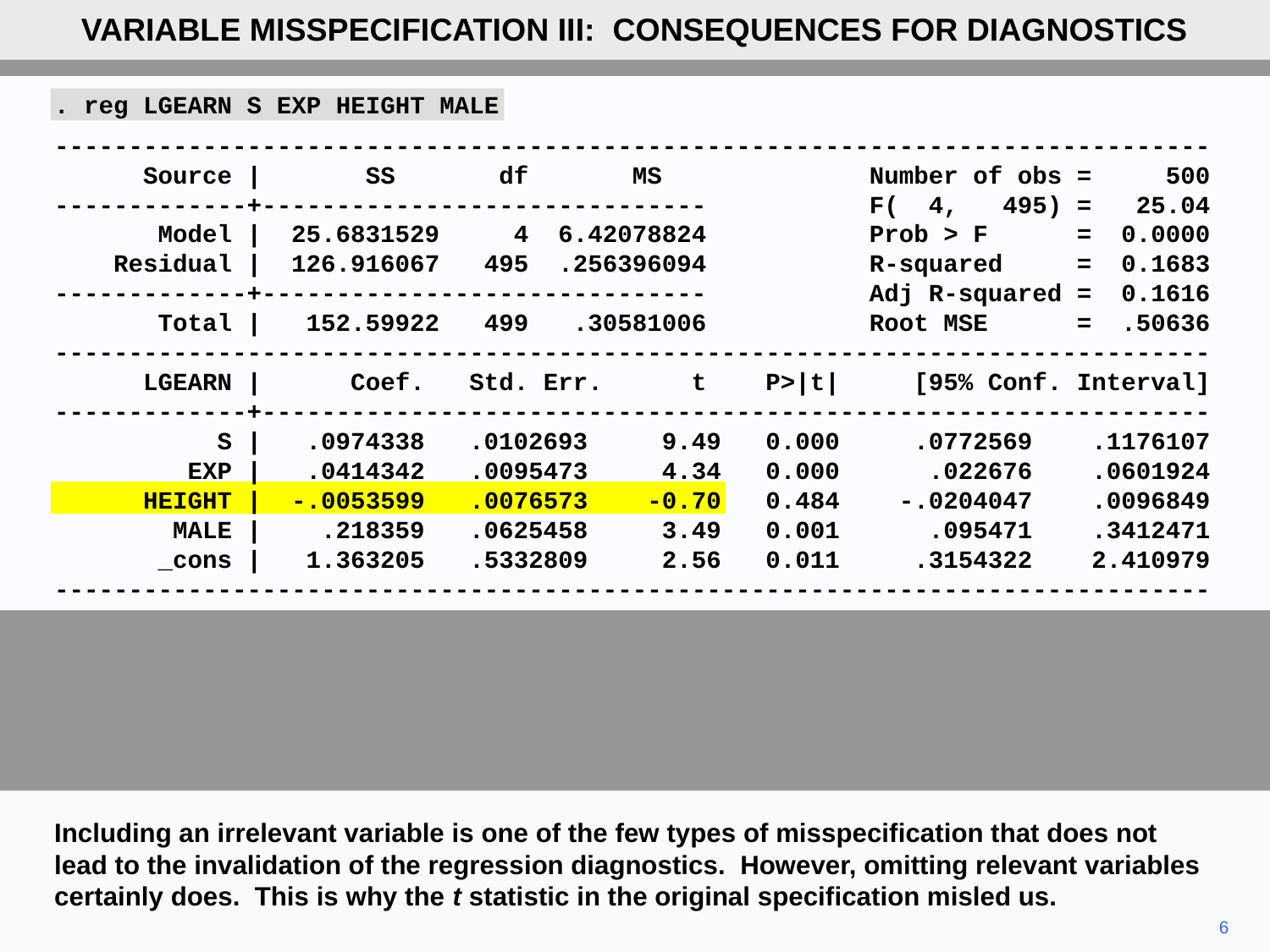

VARIABLE MISSPECIFICATION III:  CONSEQUENCES FOR DIAGNOSTICS

. reg LGEARN S EXP HEIGHT MALE
------------------------------------------------------------------------------
      Source |       SS       df       MS              Number of obs =     500
-------------+------------------------------           F(  4,   495) =   25.04
       Model |  25.6831529     4  6.42078824           Prob > F      =  0.0000
    Residual |  126.916067   495  .256396094           R-squared     =  0.1683
-------------+------------------------------           Adj R-squared =  0.1616
       Total |   152.59922   499   .30581006           Root MSE      =  .50636
------------------------------------------------------------------------------
      LGEARN |      Coef.   Std. Err.      t    P>|t|     [95% Conf. Interval]
-------------+----------------------------------------------------------------
           S |   .0974338   .0102693     9.49   0.000     .0772569    .1176107
         EXP |   .0414342   .0095473     4.34   0.000      .022676    .0601924
      HEIGHT |  -.0053599   .0076573    -0.70   0.484    -.0204047    .0096849
        MALE |    .218359   .0625458     3.49   0.001      .095471    .3412471
       _cons |   1.363205   .5332809     2.56   0.011     .3154322    2.410979
------------------------------------------------------------------------------

Including an irrelevant variable is one of the few types of misspecification that does not lead to the invalidation of the regression diagnostics.  However, omitting relevant variables certainly does.  This is why the t statistic in the original specification misled us.
6